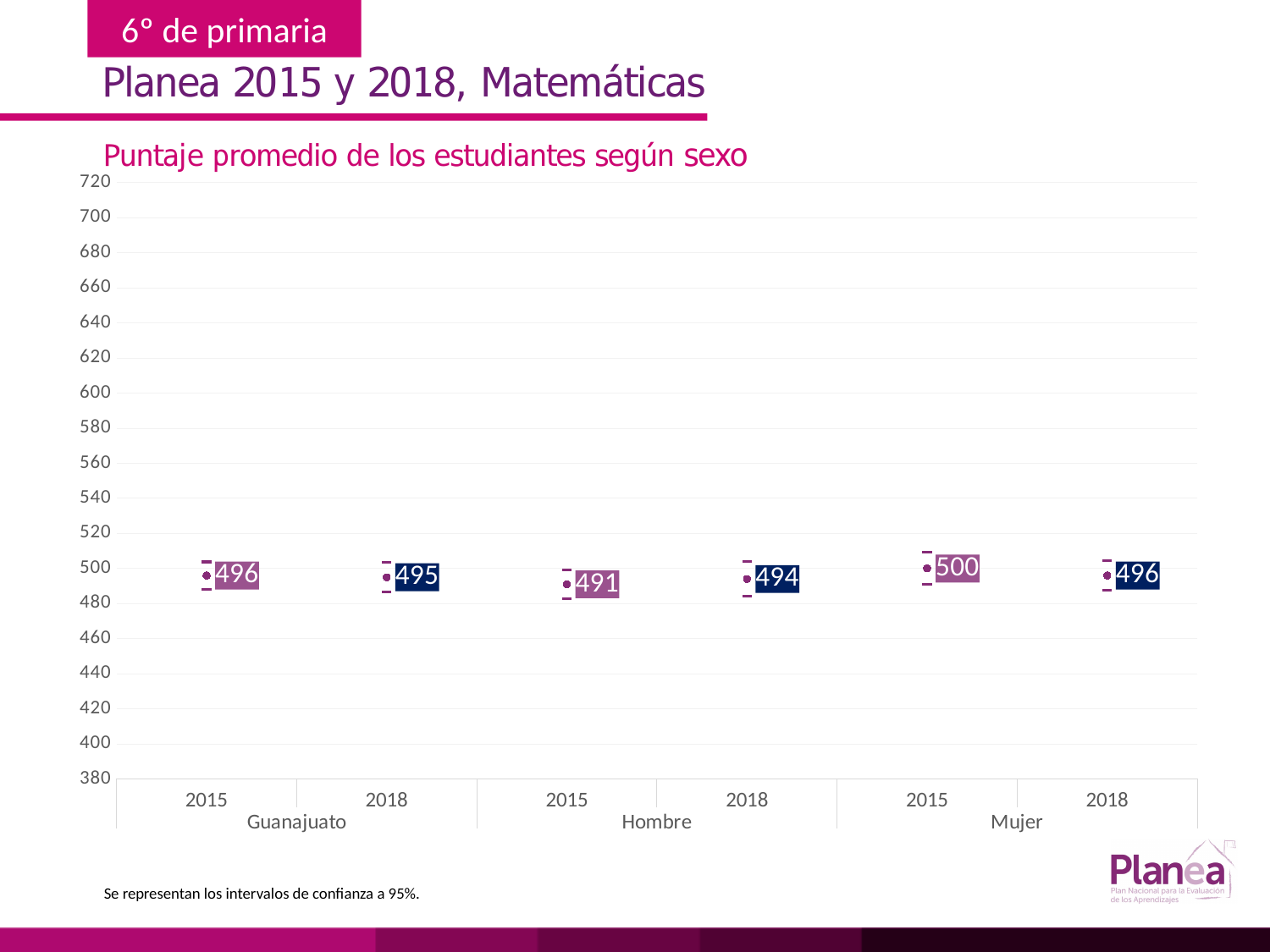

Planea 2015 y 2018, Matemáticas

Puntaje promedio de los estudiantes según sexo

### Chart

| Category |  |  |  |
|---|---|---|---|
| 2015 | 488.239 | 503.761 | 496.0 |
| 2018 | 486.642 | 503.358 | 495.0 |
| 2015 | 482.642 | 499.358 | 491.0 |
| 2018 | 484.05 | 503.95 | 494.0 |
| 2015 | 490.846 | 509.154 | 500.0 |
| 2018 | 487.443 | 504.557 | 496.0 |
Se representan los intervalos de confianza a 95%.